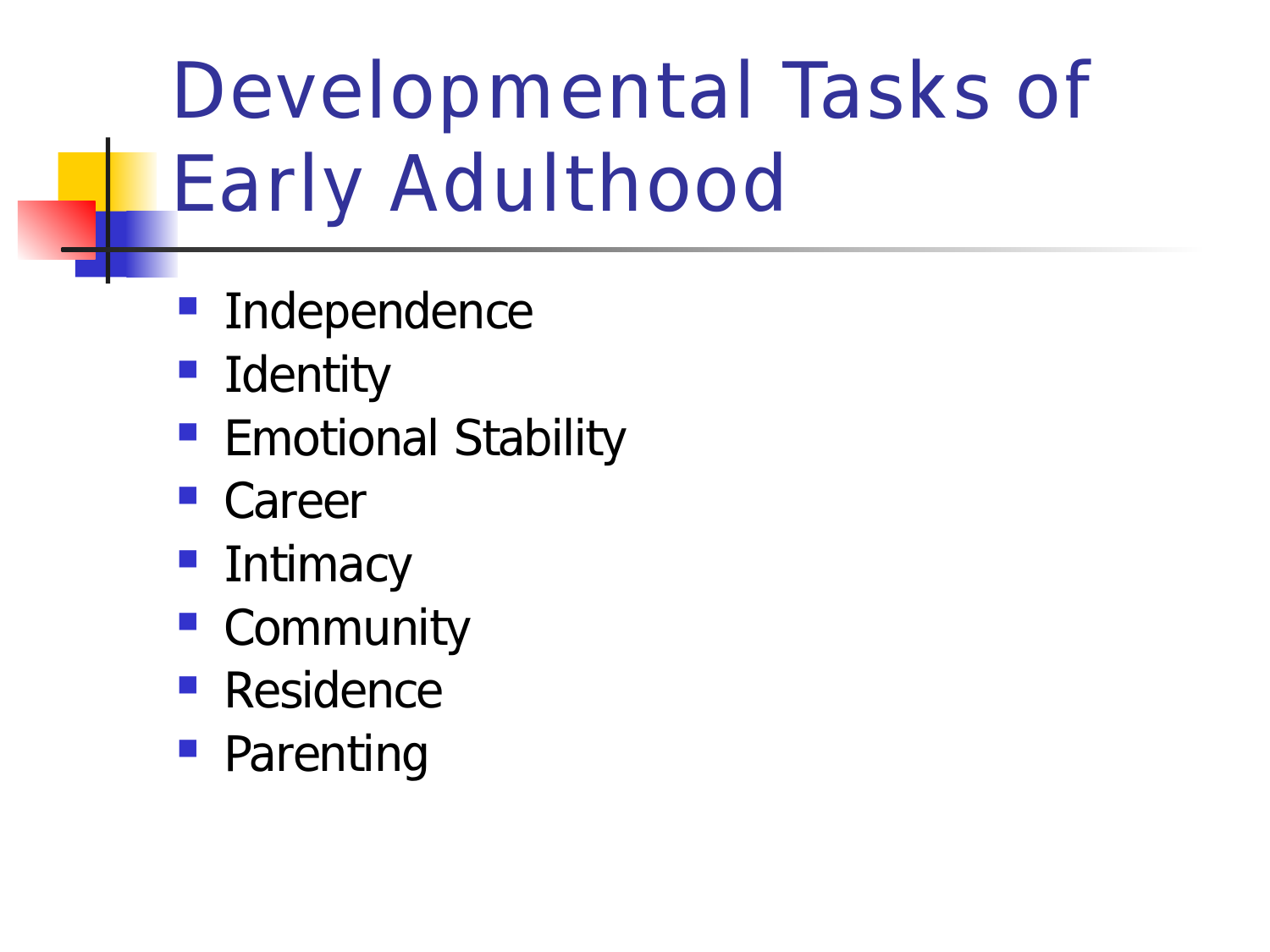

# Developmental Tasks of Early Adulthood
Independence
Identity
Emotional Stability
Career
Intimacy
Community
Residence
Parenting